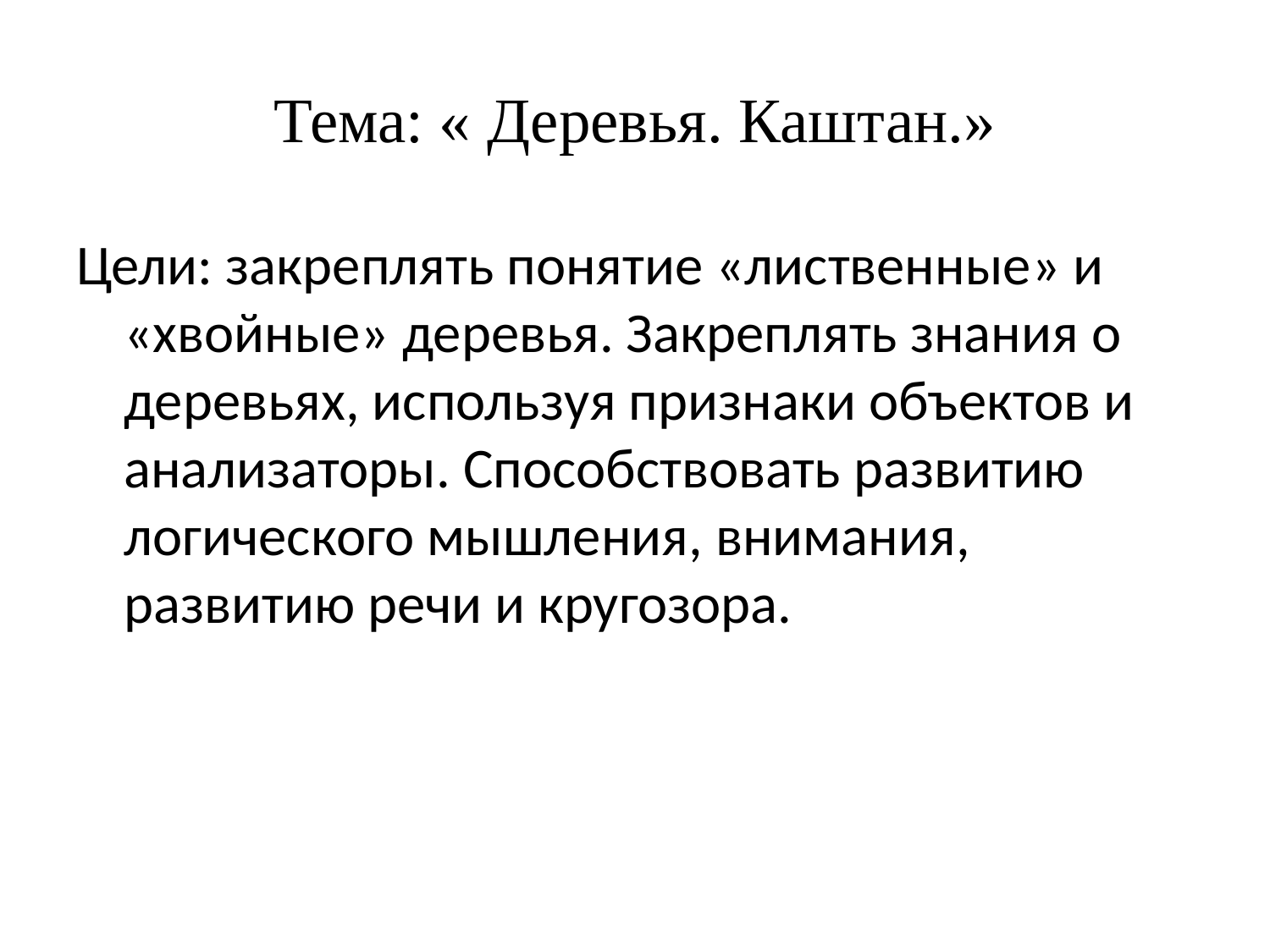

# Тема: « Деревья. Каштан.»
Цели: закреплять понятие «лиственные» и «хвойные» деревья. Закреплять знания о деревьях, используя признаки объектов и анализаторы. Способствовать развитию логического мышления, внимания, развитию речи и кругозора.